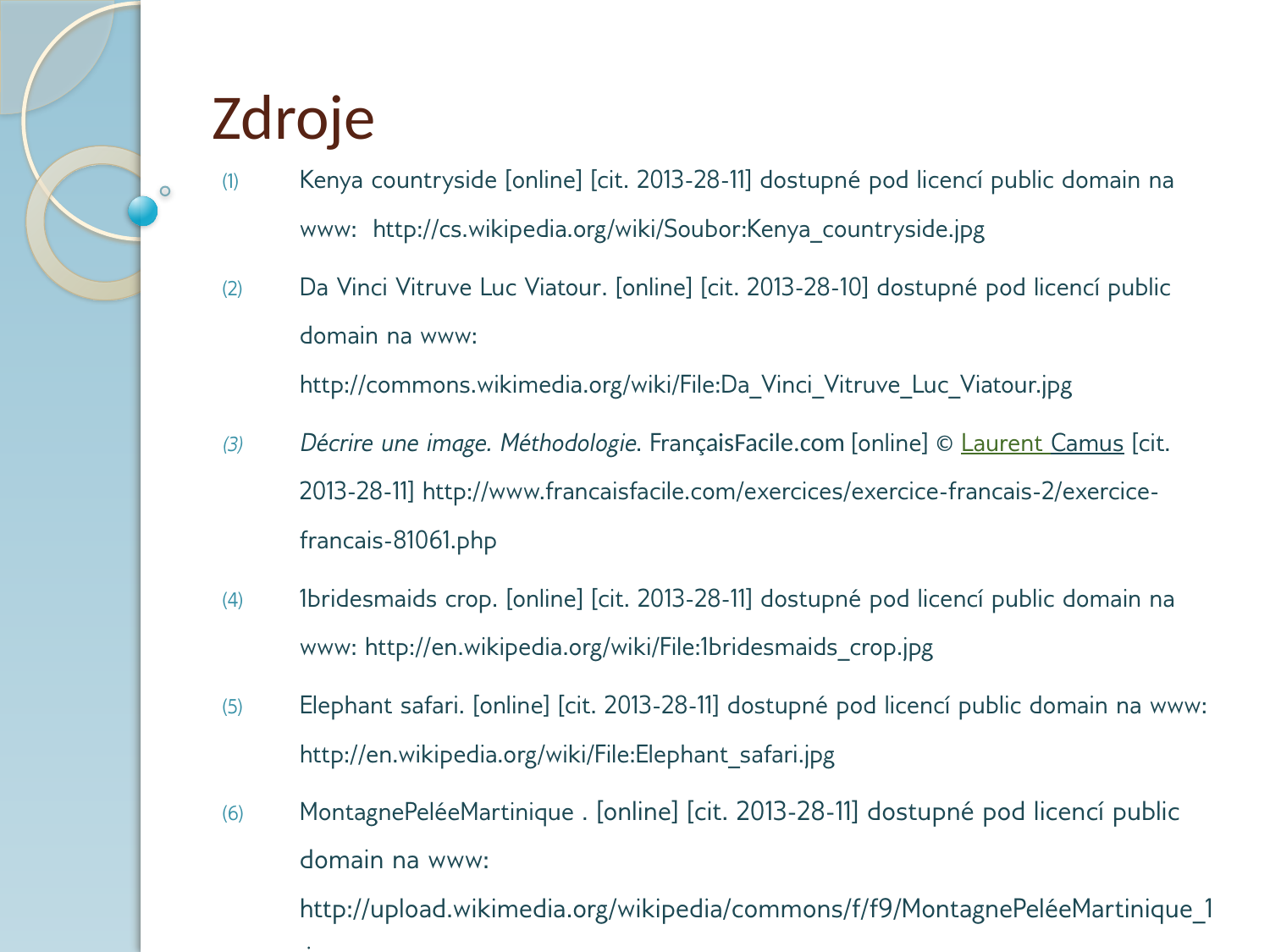

# Zdroje
Kenya countryside [online] [cit. 2013-28-11] dostupné pod licencí public domain na www:  http://cs.wikipedia.org/wiki/Soubor:Kenya_countryside.jpg
Da Vinci Vitruve Luc Viatour. [online] [cit. 2013-28-10] dostupné pod licencí public domain na www: http://commons.wikimedia.org/wiki/File:Da_Vinci_Vitruve_Luc_Viatour.jpg
Décrire une image. Méthodologie. FrançaisFacile.com [online] © Laurent Camus [cit. 2013-28-11] http://www.francaisfacile.com/exercices/exercice-francais-2/exercice-francais-81061.php
1bridesmaids crop. [online] [cit. 2013-28-11] dostupné pod licencí public domain na www: http://en.wikipedia.org/wiki/File:1bridesmaids_crop.jpg
Elephant safari. [online] [cit. 2013-28-11] dostupné pod licencí public domain na www: http://en.wikipedia.org/wiki/File:Elephant_safari.jpg
MontagnePeléeMartinique . [online] [cit. 2013-28-11] dostupné pod licencí public domain na www: http://upload.wikimedia.org/wikipedia/commons/f/f9/MontagnePeléeMartinique_1.jpg